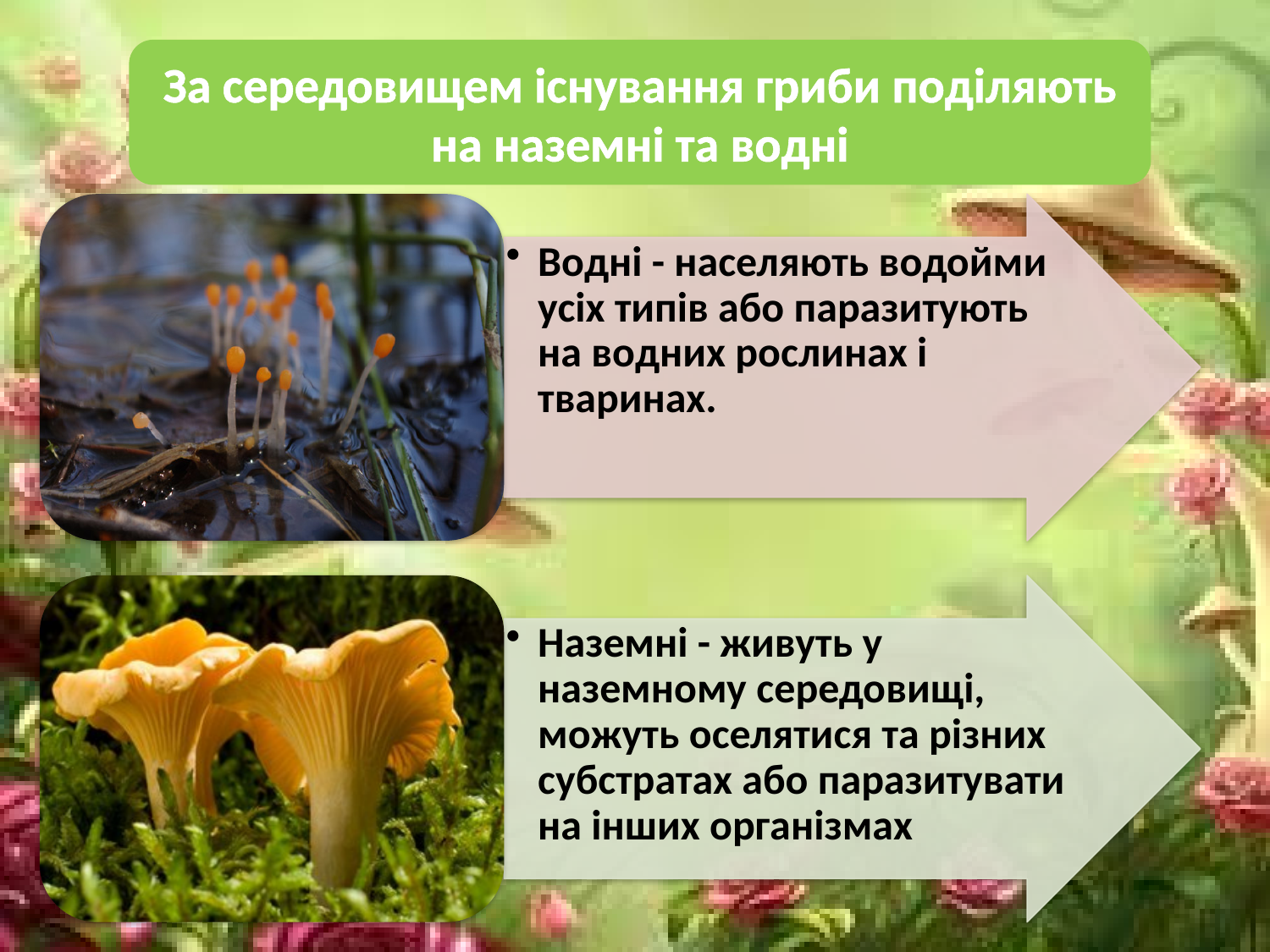

За середовищем існування гриби поділяють на наземні та водні
Водні - населяють водойми усіх типів або паразитують на водних рослинах і тваринах.

Наземні - живуть у наземному середовищі, можуть оселятися та різних субстратах або паразитувати на інших організмах